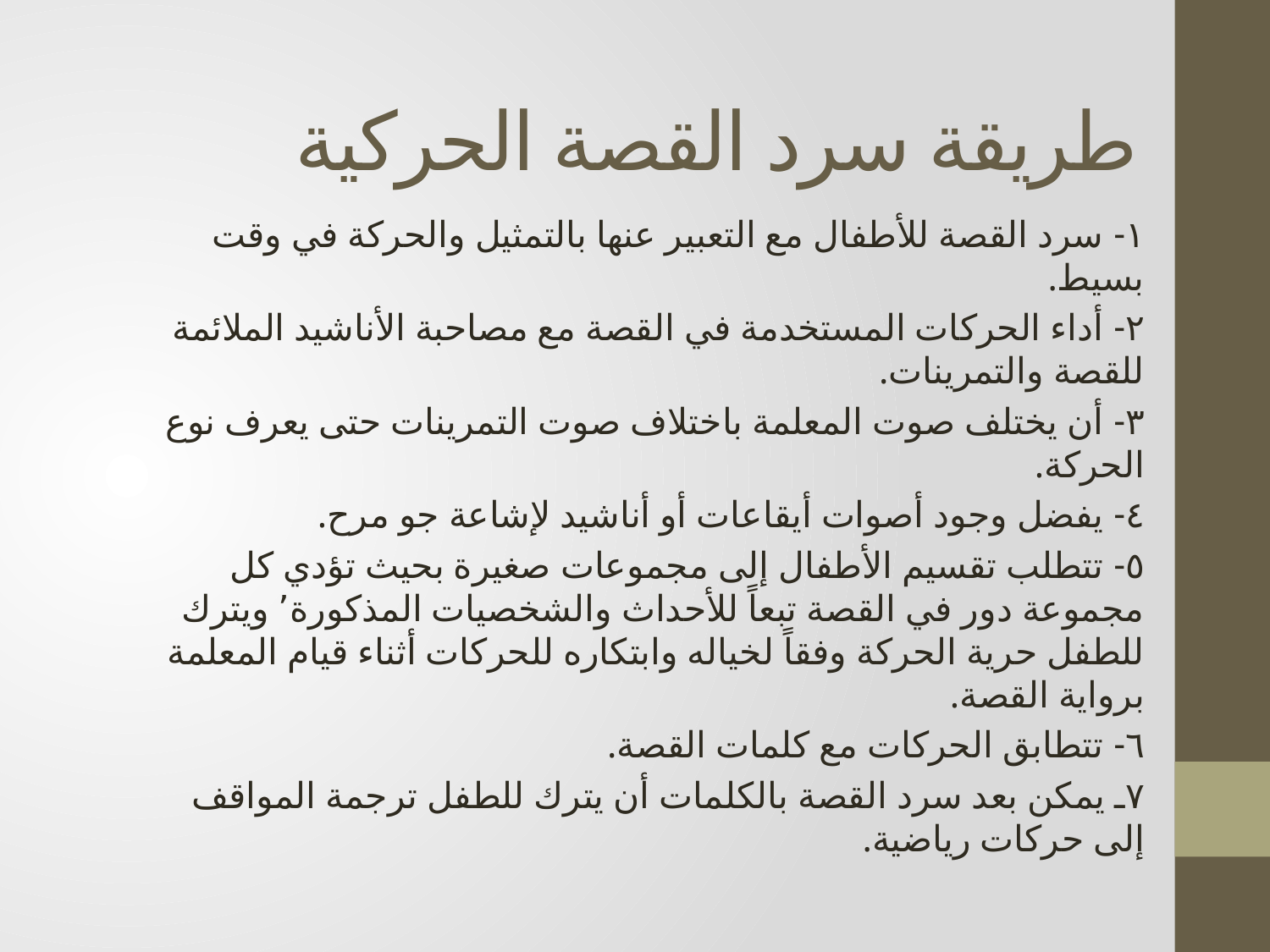

# طريقة سرد القصة الحركية
١- سرد القصة للأطفال مع التعبير عنها بالتمثيل والحركة في وقت بسيط.
٢- أداء الحركات المستخدمة في القصة مع مصاحبة الأناشيد الملائمة للقصة والتمرينات.
٣- أن يختلف صوت المعلمة باختلاف صوت التمرينات حتى يعرف نوع الحركة.
٤- يفضل وجود أصوات أيقاعات أو أناشيد لإشاعة جو مرح.
٥- تتطلب تقسيم الأطفال إلى مجموعات صغيرة بحيث تؤدي كل مجموعة دور في القصة تبعاً للأحداث والشخصيات المذكورة٬ ويترك للطفل حرية الحركة وفقاً لخياله وابتكاره للحركات أثناء قيام المعلمة برواية القصة.
٦- تتطابق الحركات مع كلمات القصة.
٧ـ يمكن بعد سرد القصة بالكلمات أن يترك للطفل ترجمة المواقف إلى حركات رياضية.